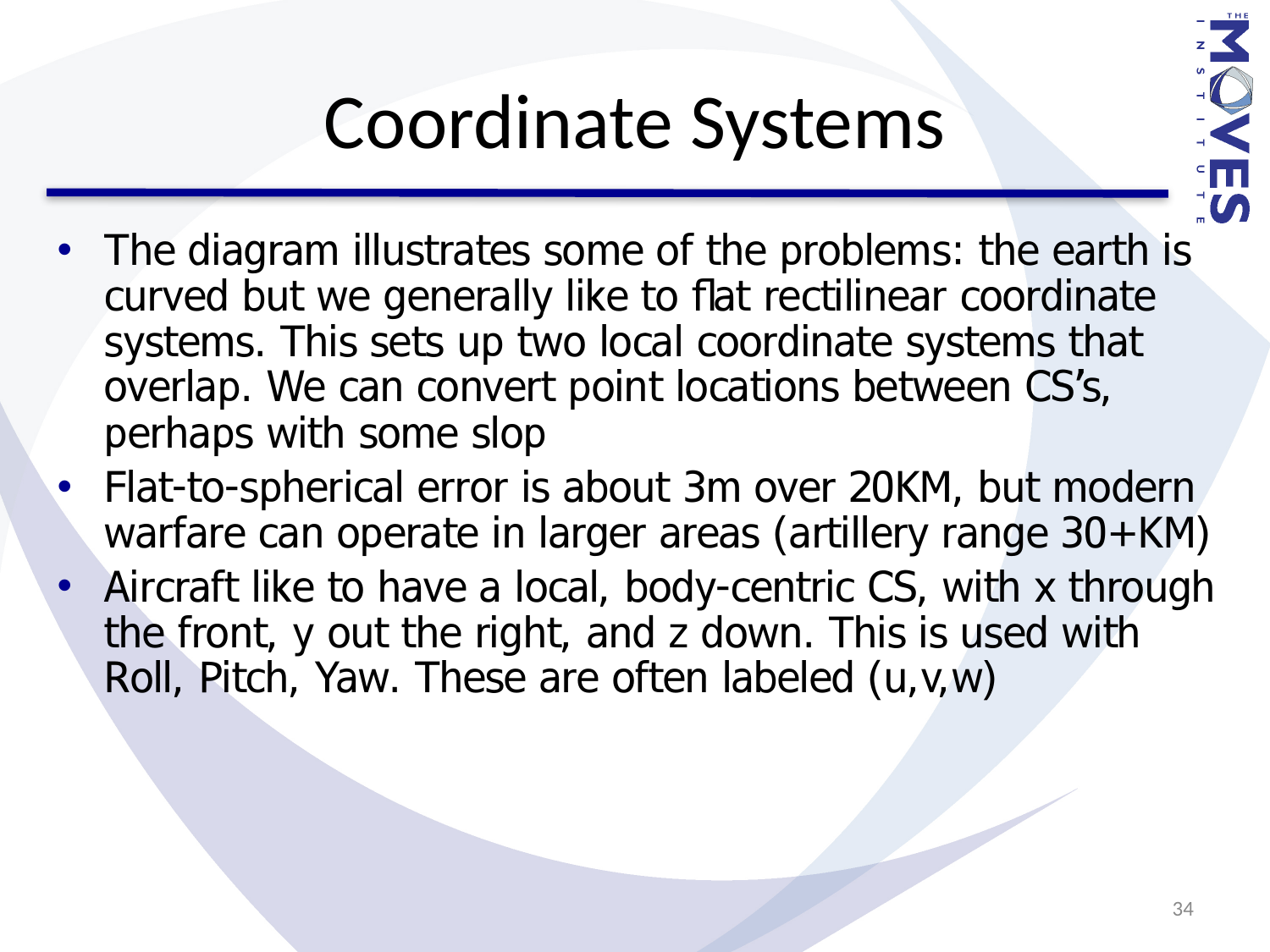

# Coordinate Systems
The diagram illustrates some of the problems: the earth is curved but we generally like to flat rectilinear coordinate systems. This sets up two local coordinate systems that overlap. We can convert point locations between CS’s, perhaps with some slop
Flat-to-spherical error is about 3m over 20KM, but modern warfare can operate in larger areas (artillery range 30+KM)
Aircraft like to have a local, body-centric CS, with x through the front, y out the right, and z down. This is used with Roll, Pitch, Yaw. These are often labeled (u,v,w)
34